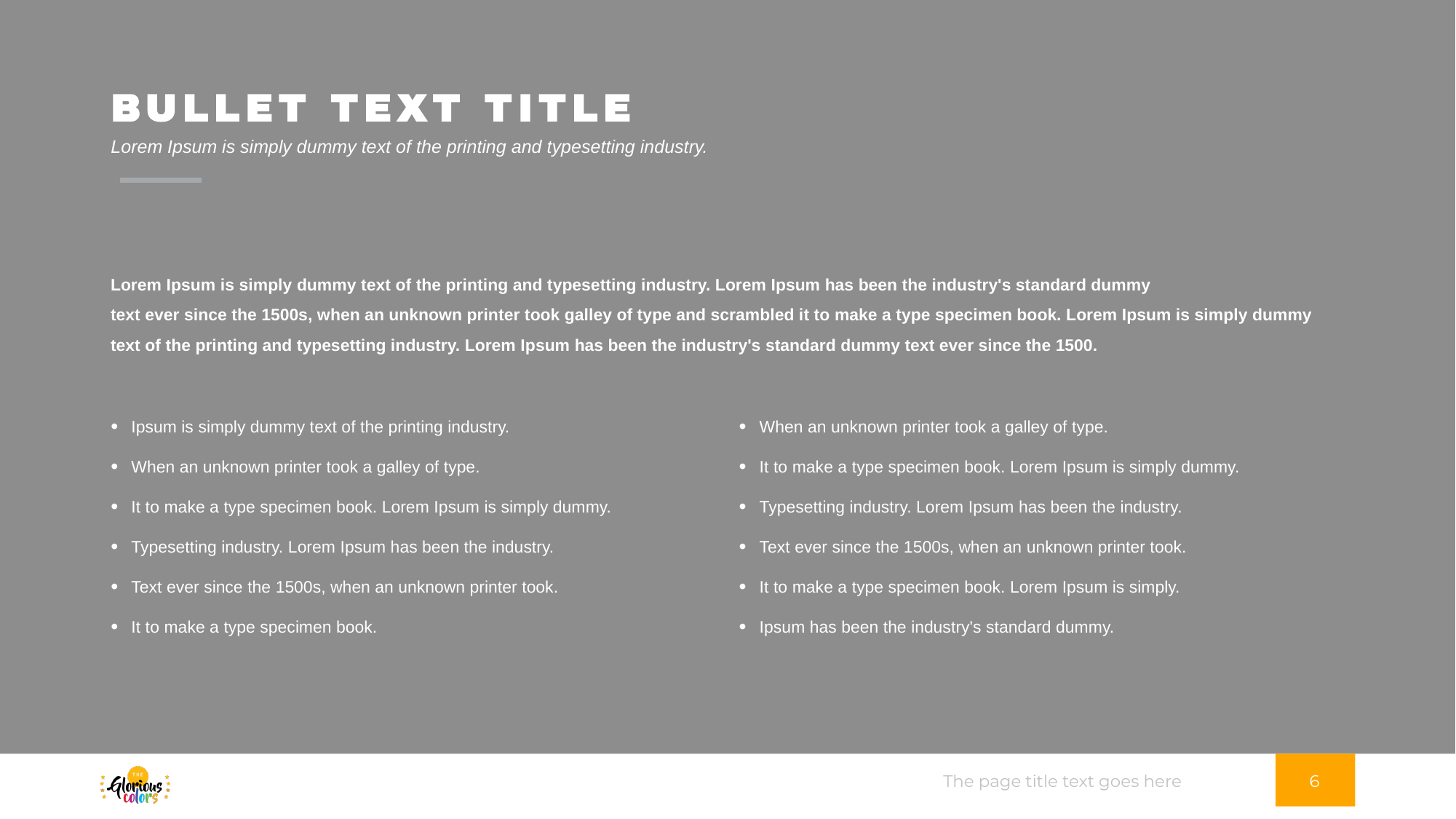

# BULLET TEXT TITLE
Lorem Ipsum is simply dummy text of the printing and typesetting industry.
Lorem Ipsum is simply dummy text of the printing and typesetting industry. Lorem Ipsum has been the industry's standard dummy
text ever since the 1500s, when an unknown printer took galley of type and scrambled it to make a type specimen book. Lorem Ipsum is simply dummy text of the printing and typesetting industry. Lorem Ipsum has been the industry's standard dummy text ever since the 1500.
Ipsum is simply dummy text of the printing industry.
When an unknown printer took a galley of type.
It to make a type specimen book. Lorem Ipsum is simply dummy.
Typesetting industry. Lorem Ipsum has been the industry.
Text ever since the 1500s, when an unknown printer took.
It to make a type specimen book.
When an unknown printer took a galley of type.
It to make a type specimen book. Lorem Ipsum is simply dummy.
Typesetting industry. Lorem Ipsum has been the industry.
Text ever since the 1500s, when an unknown printer took.
It to make a type specimen book. Lorem Ipsum is simply.
Ipsum has been the industry's standard dummy.
The page title text goes here
6